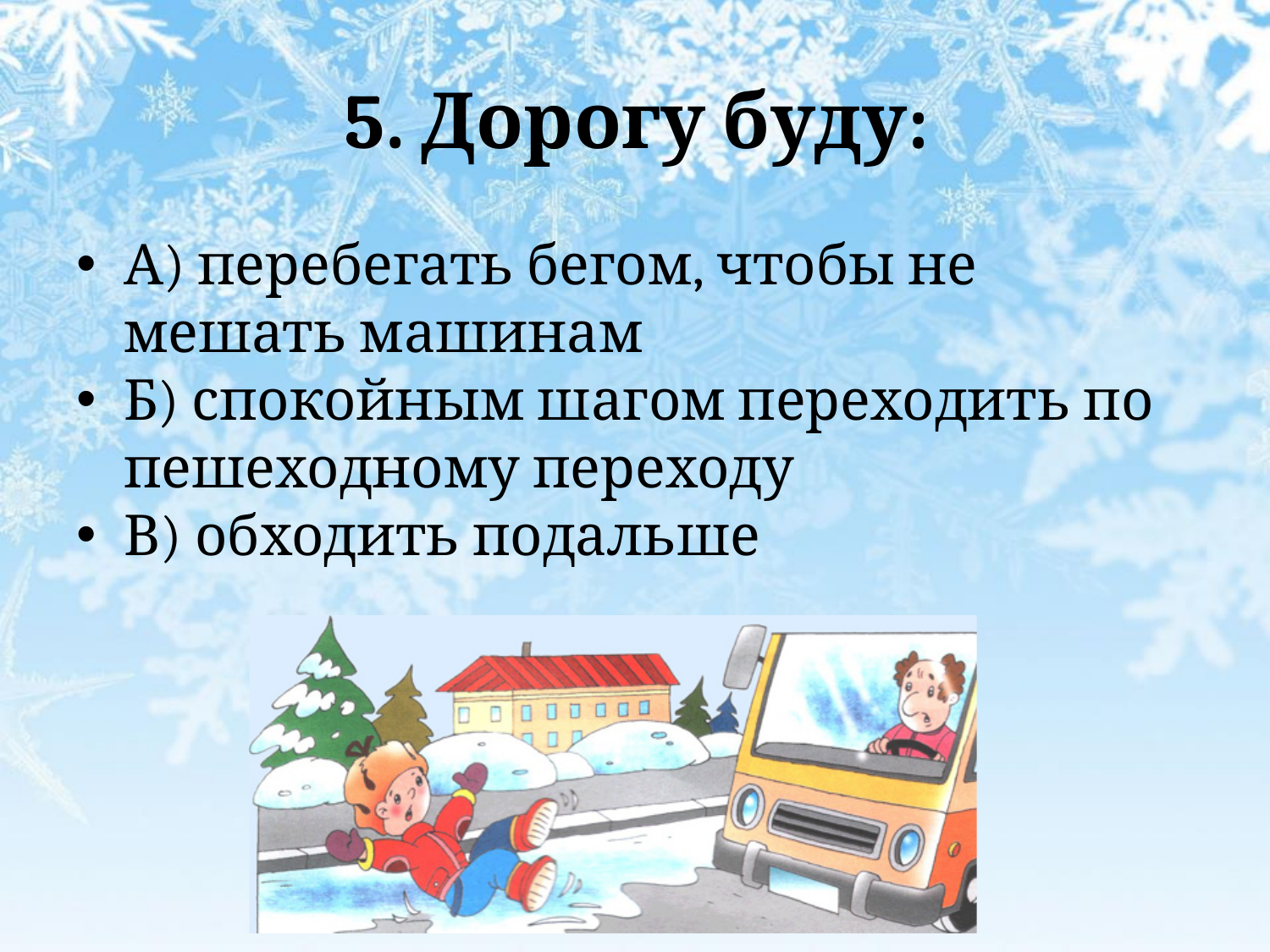

5. Дорогу буду:
А) перебегать бегом, чтобы не мешать машинам
Б) спокойным шагом переходить по пешеходному переходу
В) обходить подальше